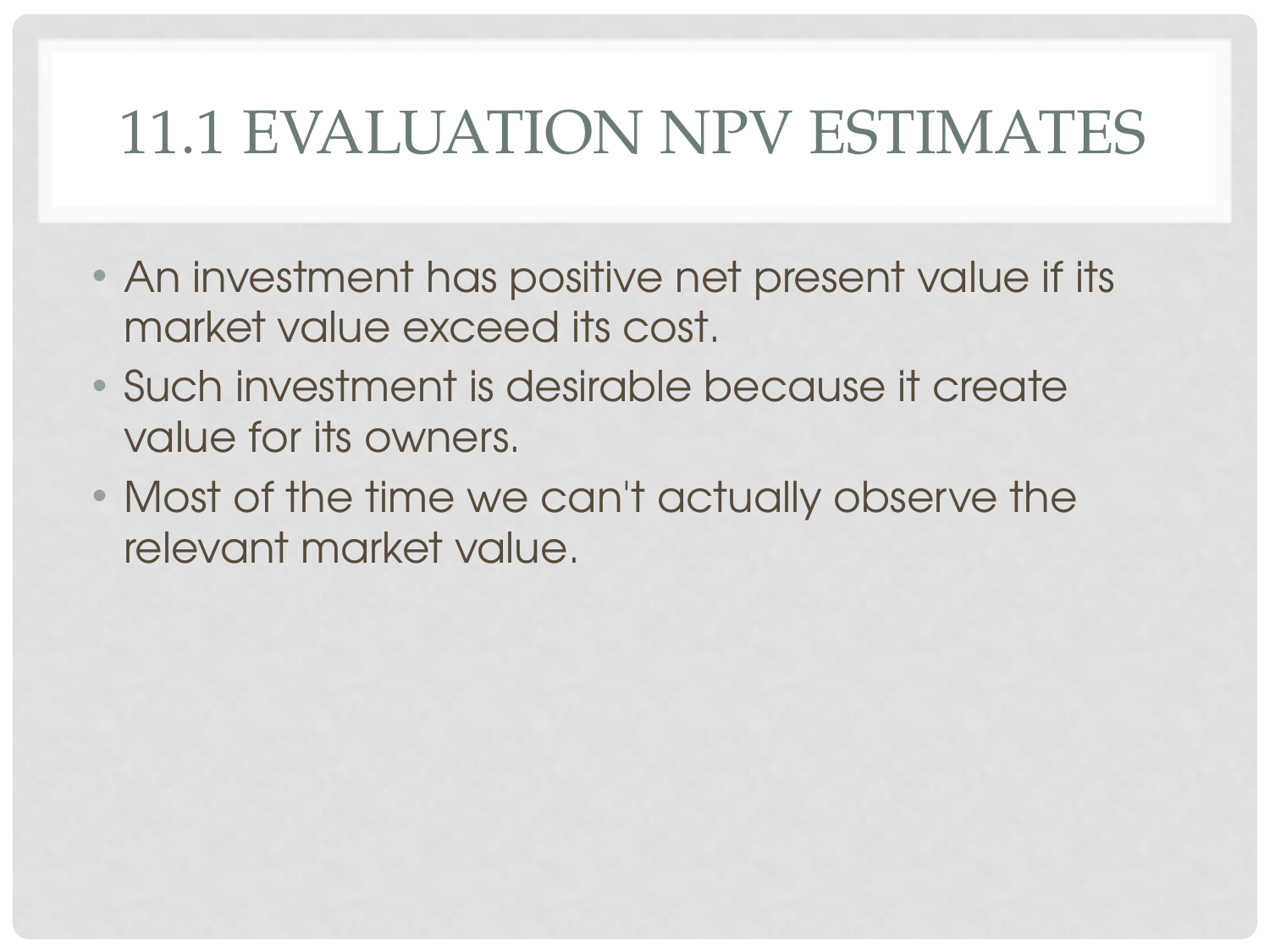

# 11.1 evaluation NPV estimates
An investment has positive net present value if its market value exceed its cost.
Such investment is desirable because it create value for its owners.
Most of the time we can't actually observe the relevant market value.